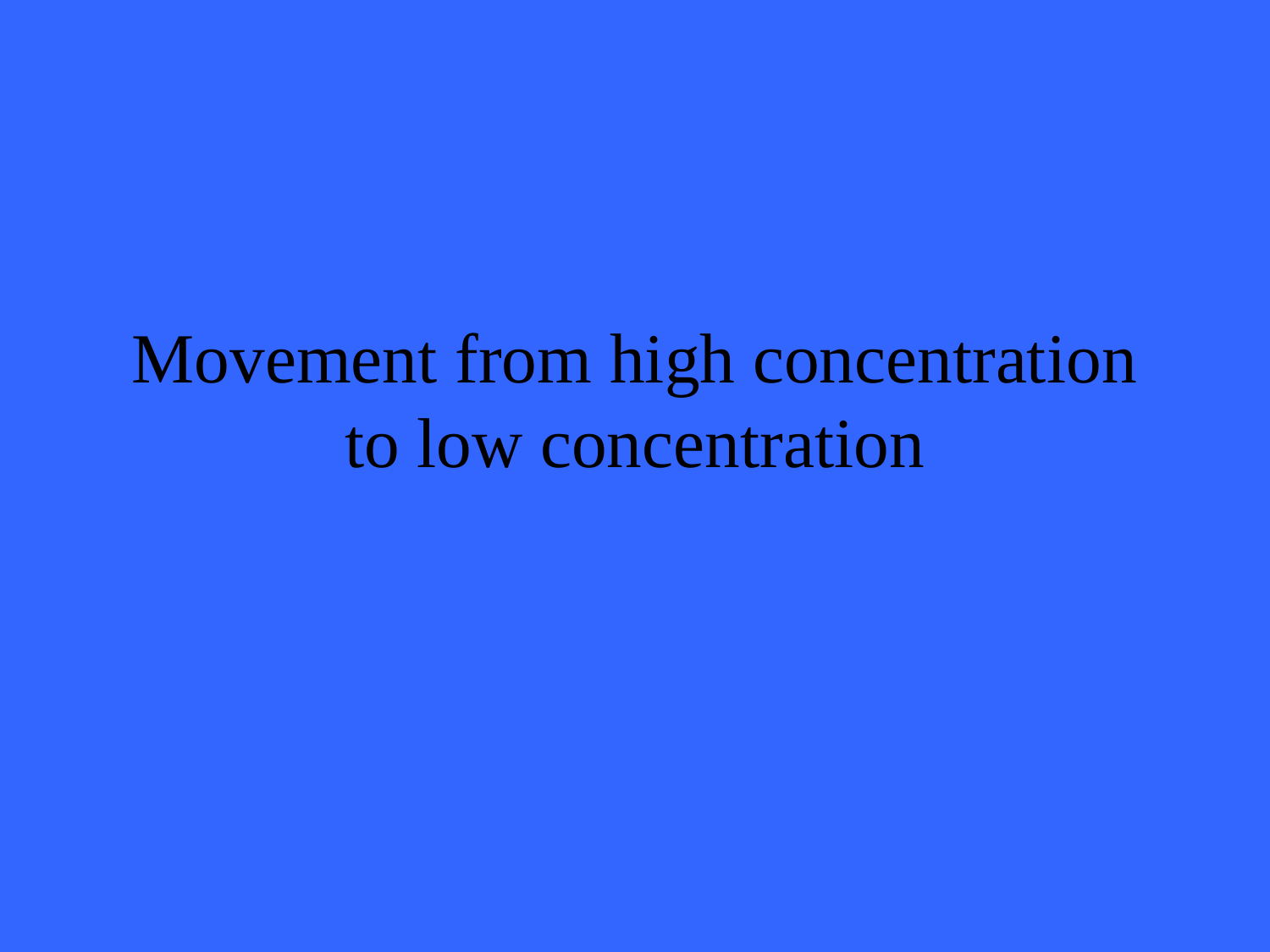

# Movement from high concentration to low concentration